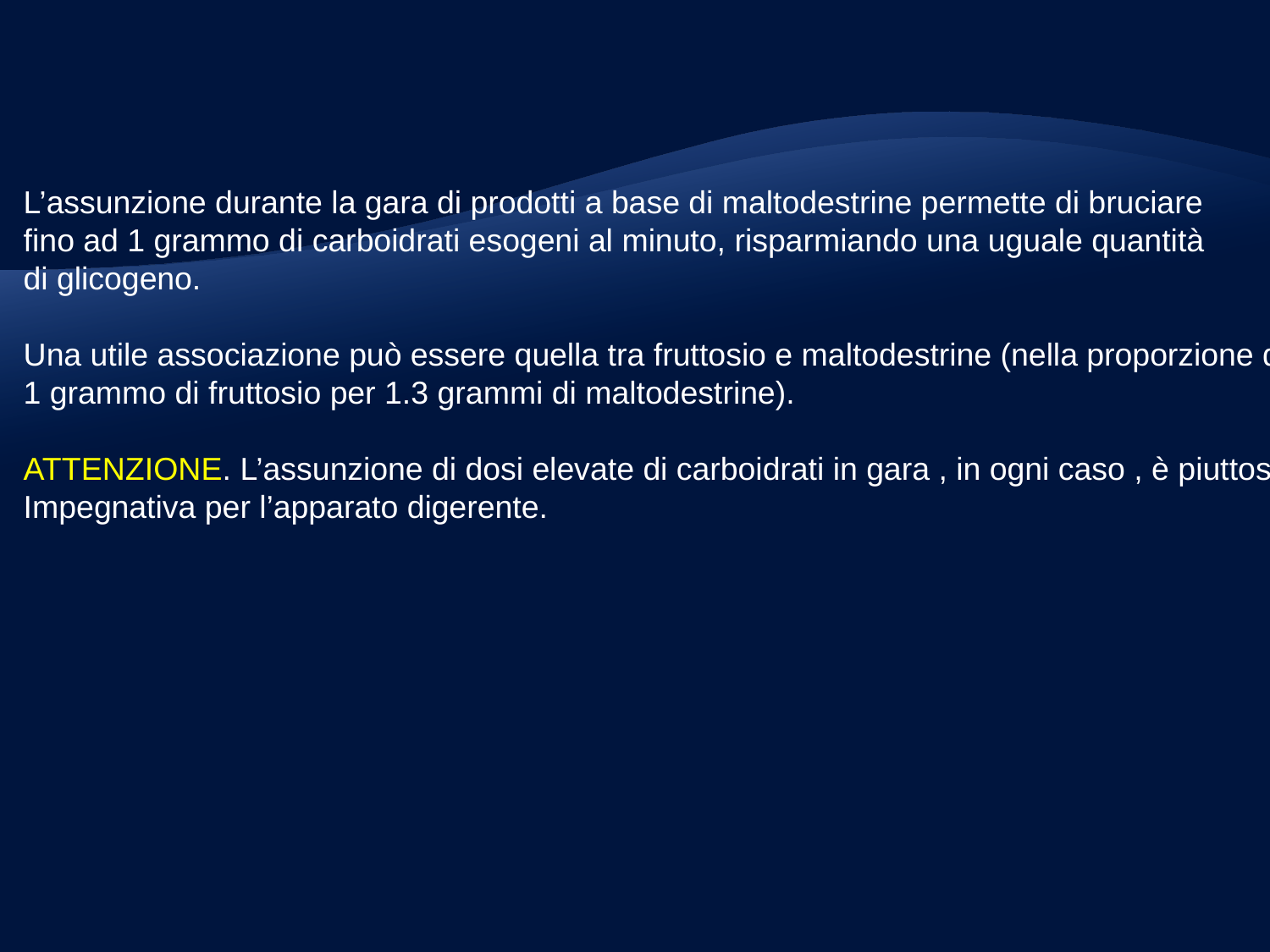

L’assunzione durante la gara di prodotti a base di maltodestrine permette di bruciare
fino ad 1 grammo di carboidrati esogeni al minuto, risparmiando una uguale quantità
di glicogeno.

Una utile associazione può essere quella tra fruttosio e maltodestrine (nella proporzione di
1 grammo di fruttosio per 1.3 grammi di maltodestrine).

ATTENZIONE. L’assunzione di dosi elevate di carboidrati in gara , in ogni caso , è piuttosto
Impegnativa per l’apparato digerente.